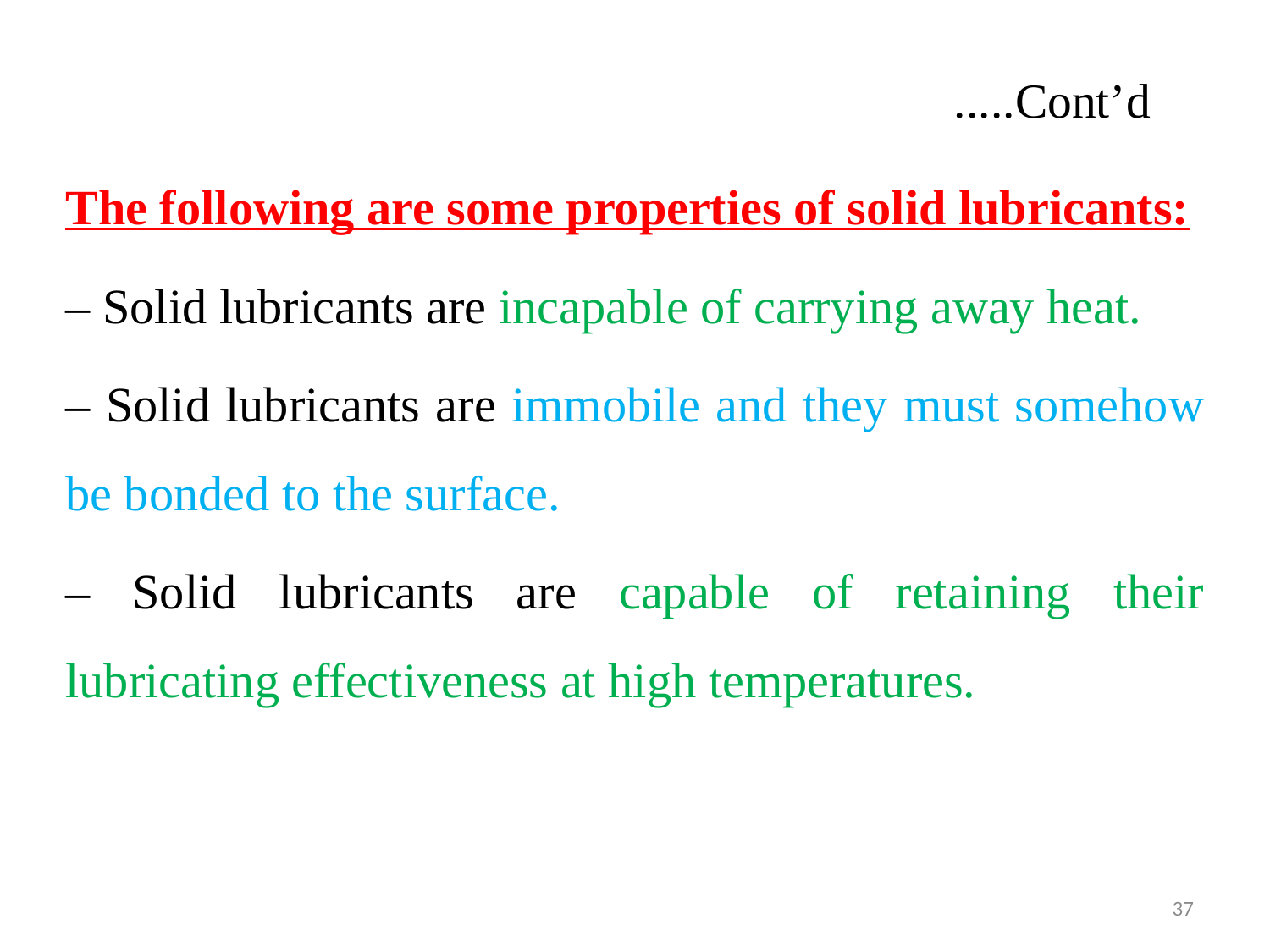

# .....Cont’d
The following are some properties of solid lubricants:
– Solid lubricants are incapable of carrying away heat.
– Solid lubricants are immobile and they must somehow be bonded to the surface.
– Solid lubricants are capable of retaining their lubricating effectiveness at high temperatures.
37